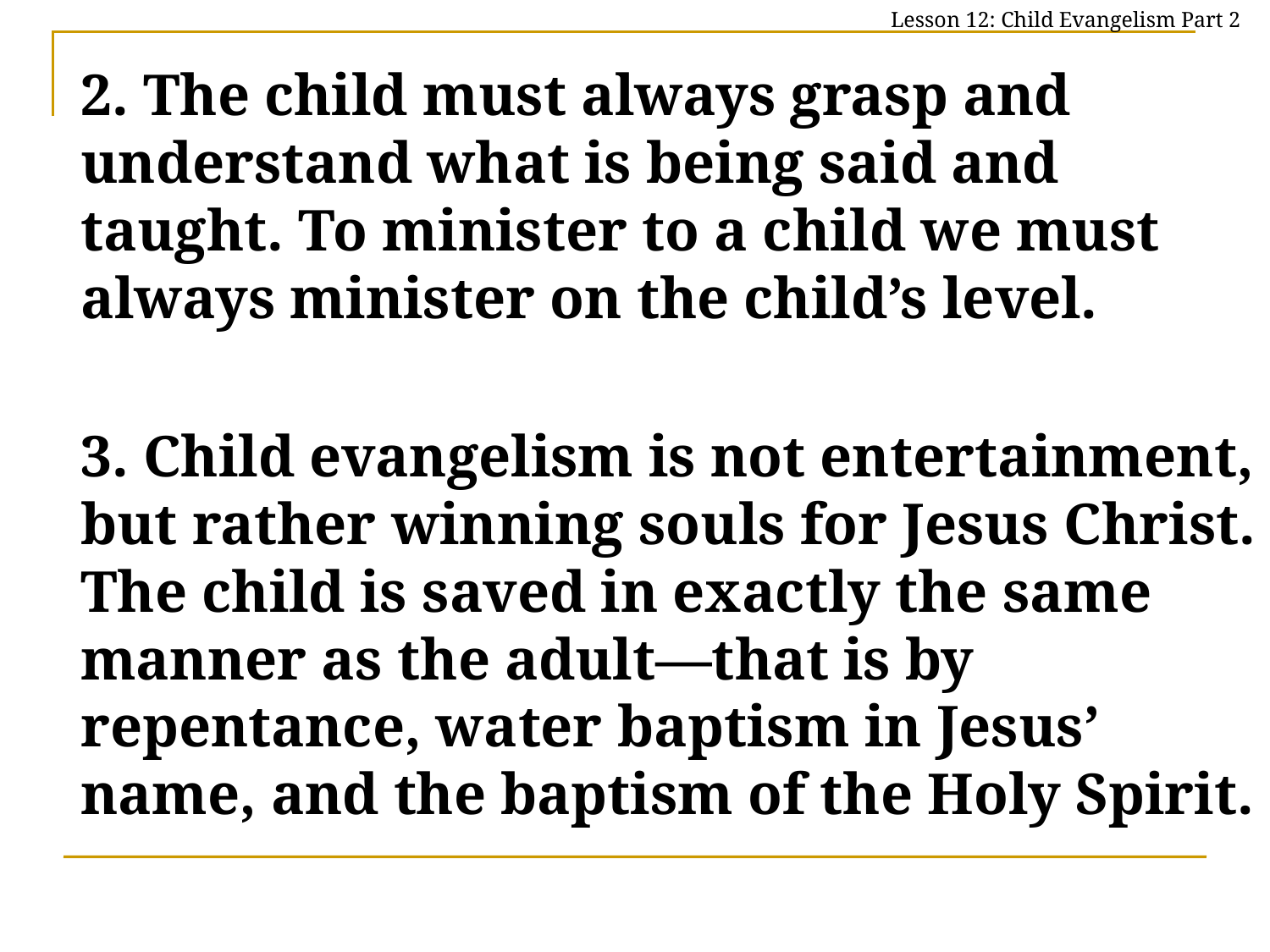

Lesson 12: Child Evangelism Part 2
	2. The child must always grasp and understand what is being said and taught. To minister to a child we must always minister on the child’s level.

	3. Child evangelism is not entertainment, but rather winning souls for Jesus Christ. The child is saved in exactly the same manner as the adult—that is by repentance, water baptism in Jesus’ name, and the baptism of the Holy Spirit.